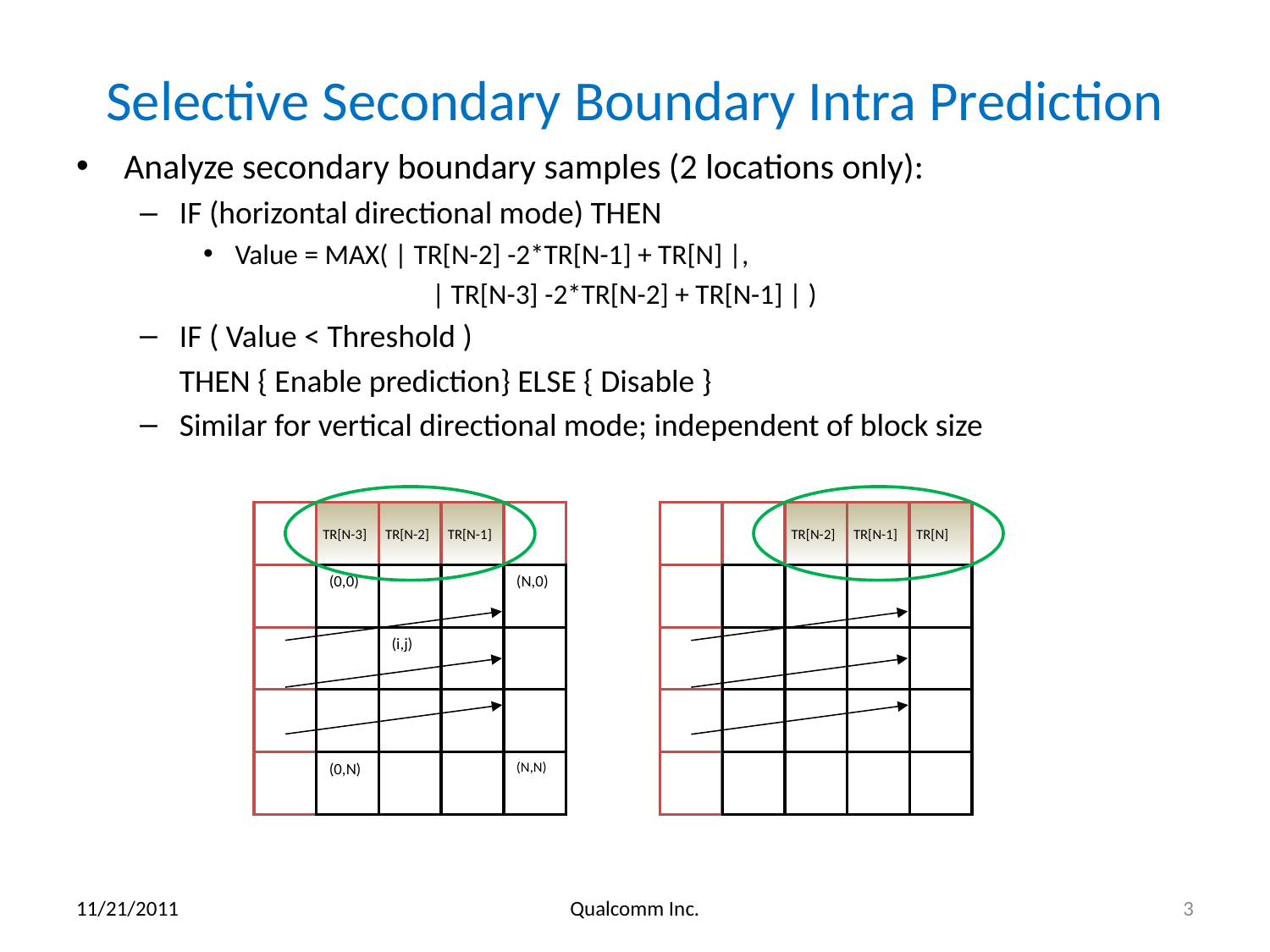

# Selective Secondary Boundary Intra Prediction
Analyze secondary boundary samples (2 locations only):
IF (horizontal directional mode) THEN
Value = MAX( | TR[N-2] -2*TR[N-1] + TR[N] |,
		           | TR[N-3] -2*TR[N-2] + TR[N-1] | )
IF ( Value < Threshold )
	THEN { Enable prediction} ELSE { Disable }
Similar for vertical directional mode; independent of block size

TR[N-3]
TR[N-2]
TR[N-1]

TR[N-2]
TR[N-1]
TR[N]

(0,0)

(N,0)

(i,j)

(0,N)

(N,N)

11/21/2011
Qualcomm Inc.
3